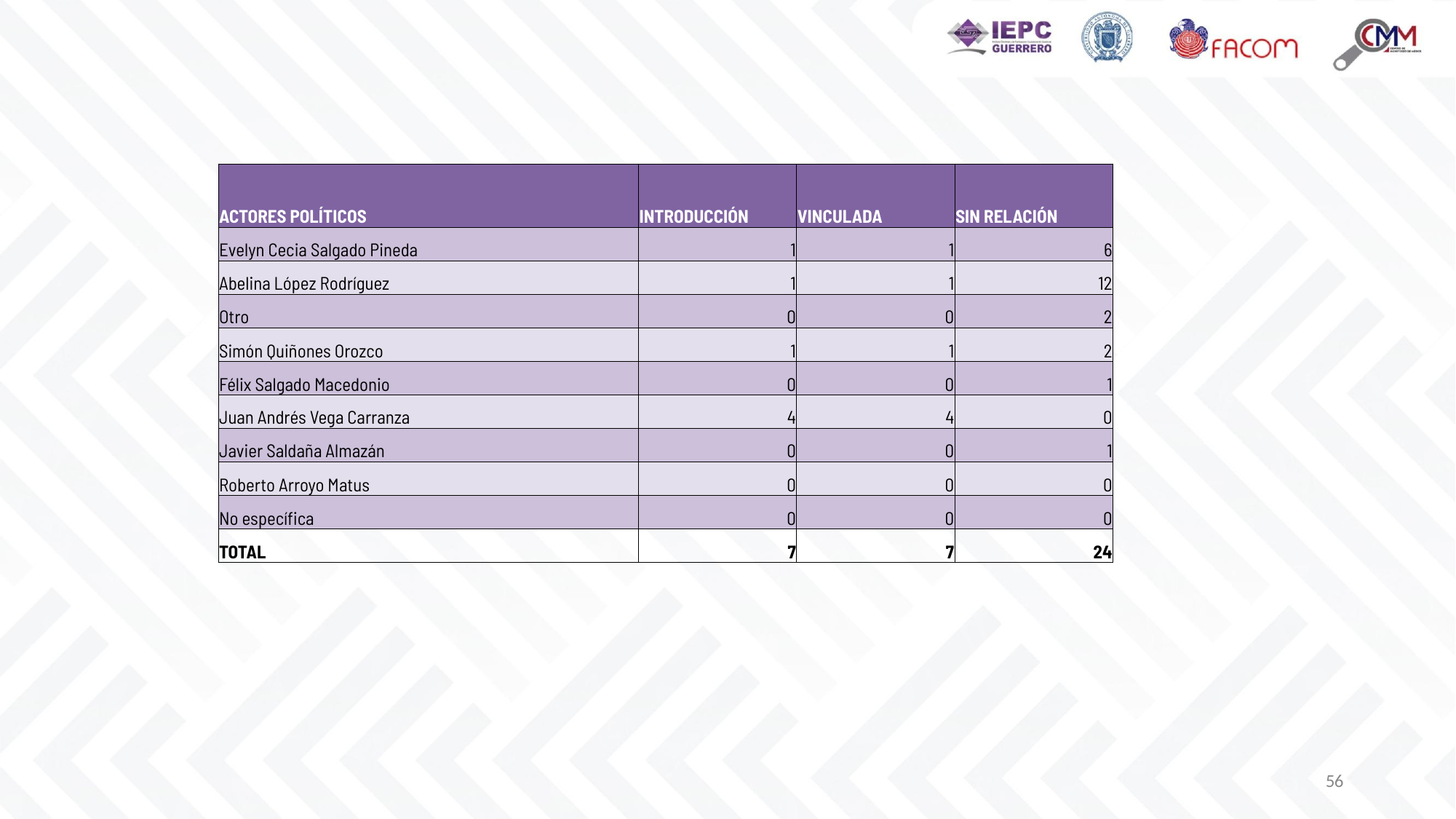

| ACTORES POLÍTICOS | INTRODUCCIÓN | VINCULADA | SIN RELACIÓN |
| --- | --- | --- | --- |
| Evelyn Cecia Salgado Pineda | 1 | 1 | 6 |
| Abelina López Rodríguez | 1 | 1 | 12 |
| Otro | 0 | 0 | 2 |
| Simón Quiñones Orozco | 1 | 1 | 2 |
| Félix Salgado Macedonio | 0 | 0 | 1 |
| Juan Andrés Vega Carranza | 4 | 4 | 0 |
| Javier Saldaña Almazán | 0 | 0 | 1 |
| Roberto Arroyo Matus | 0 | 0 | 0 |
| No específica | 0 | 0 | 0 |
| TOTAL | 7 | 7 | 24 |
56